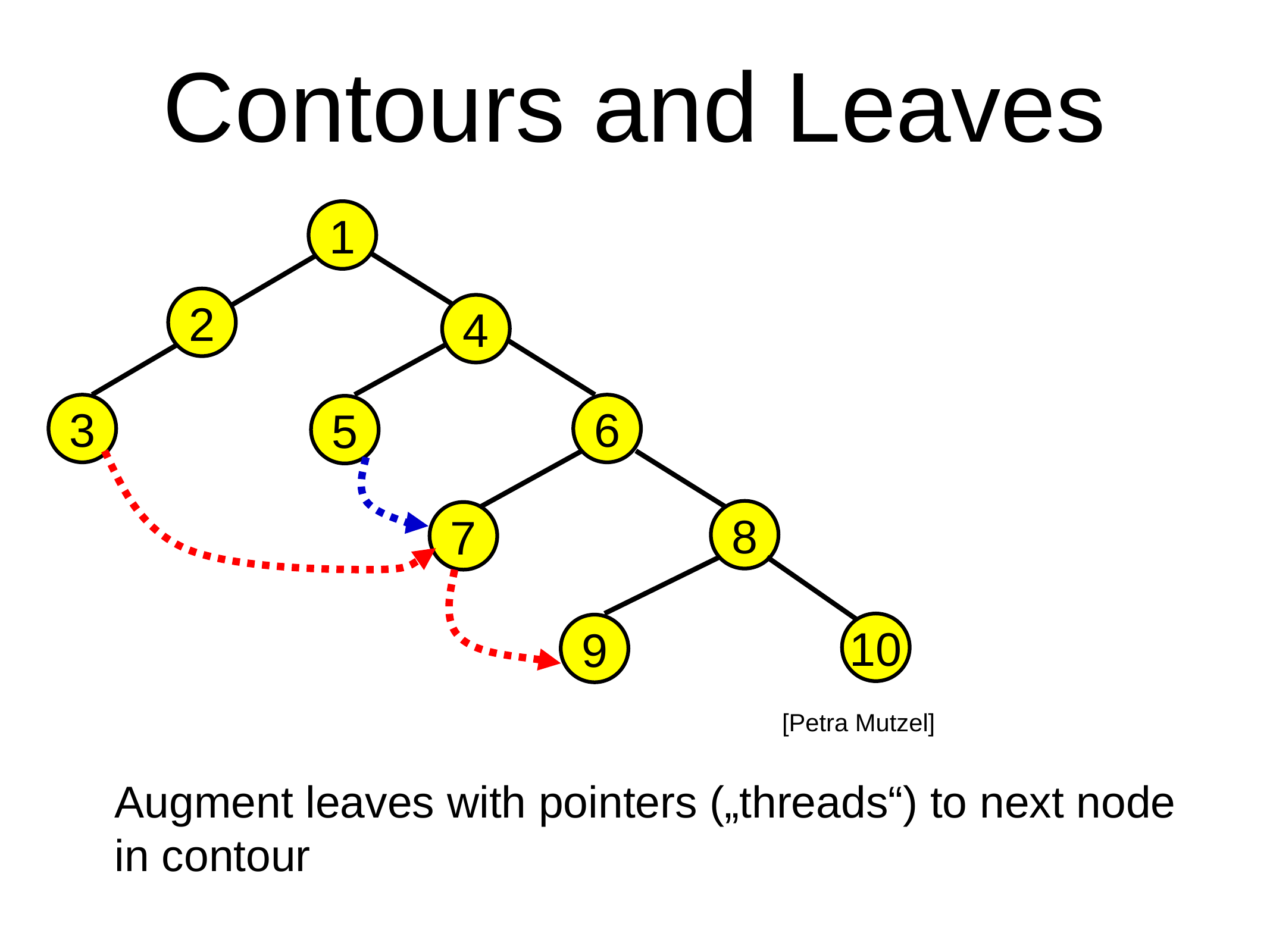

20
# Contours and Leaves

1

2

4

3

6

5

8

7

10

9
[Petra Mutzel]
Augment leaves with pointers („threads“) to next node in contour